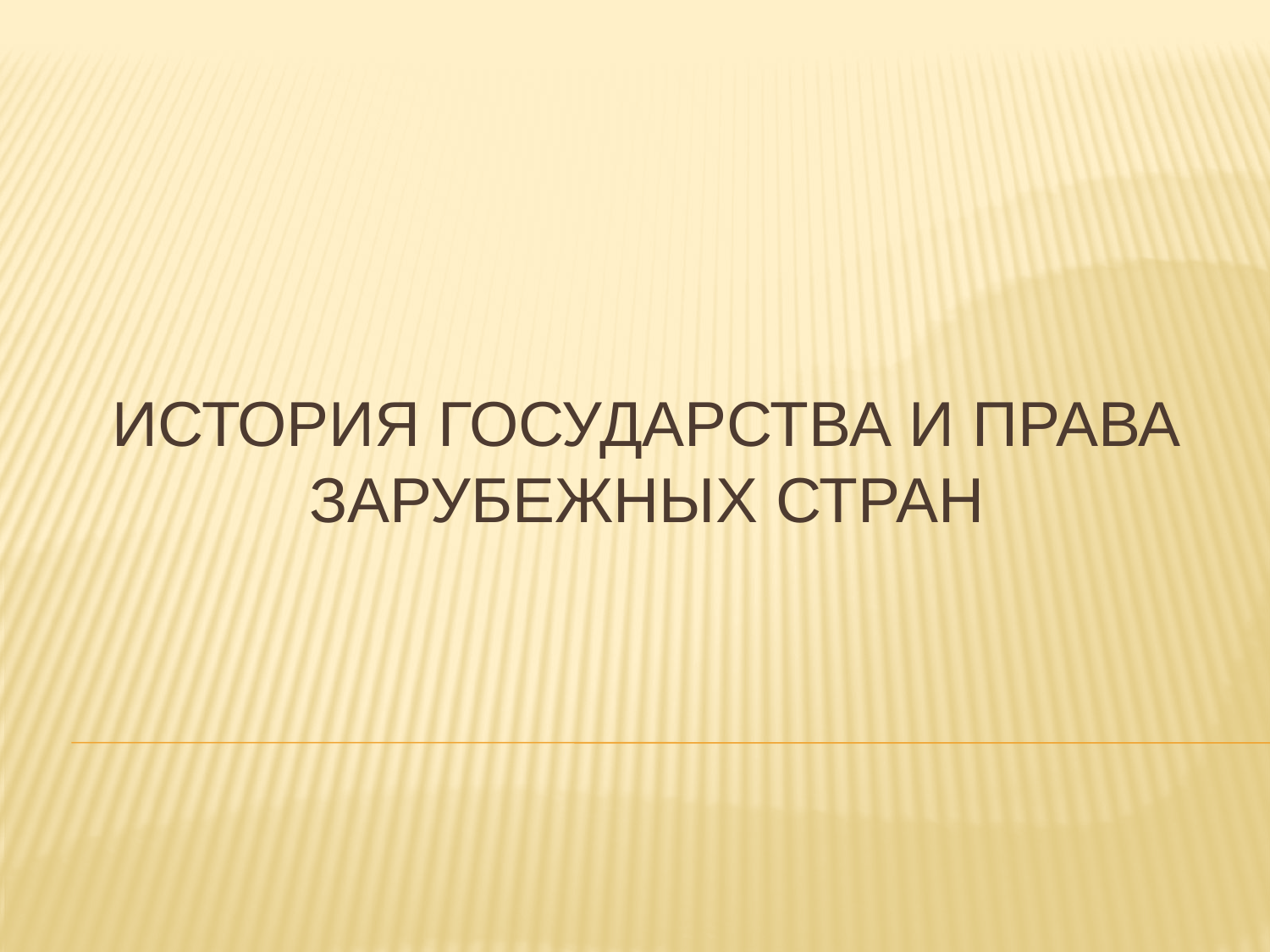

# История государства и права зарубежных стран